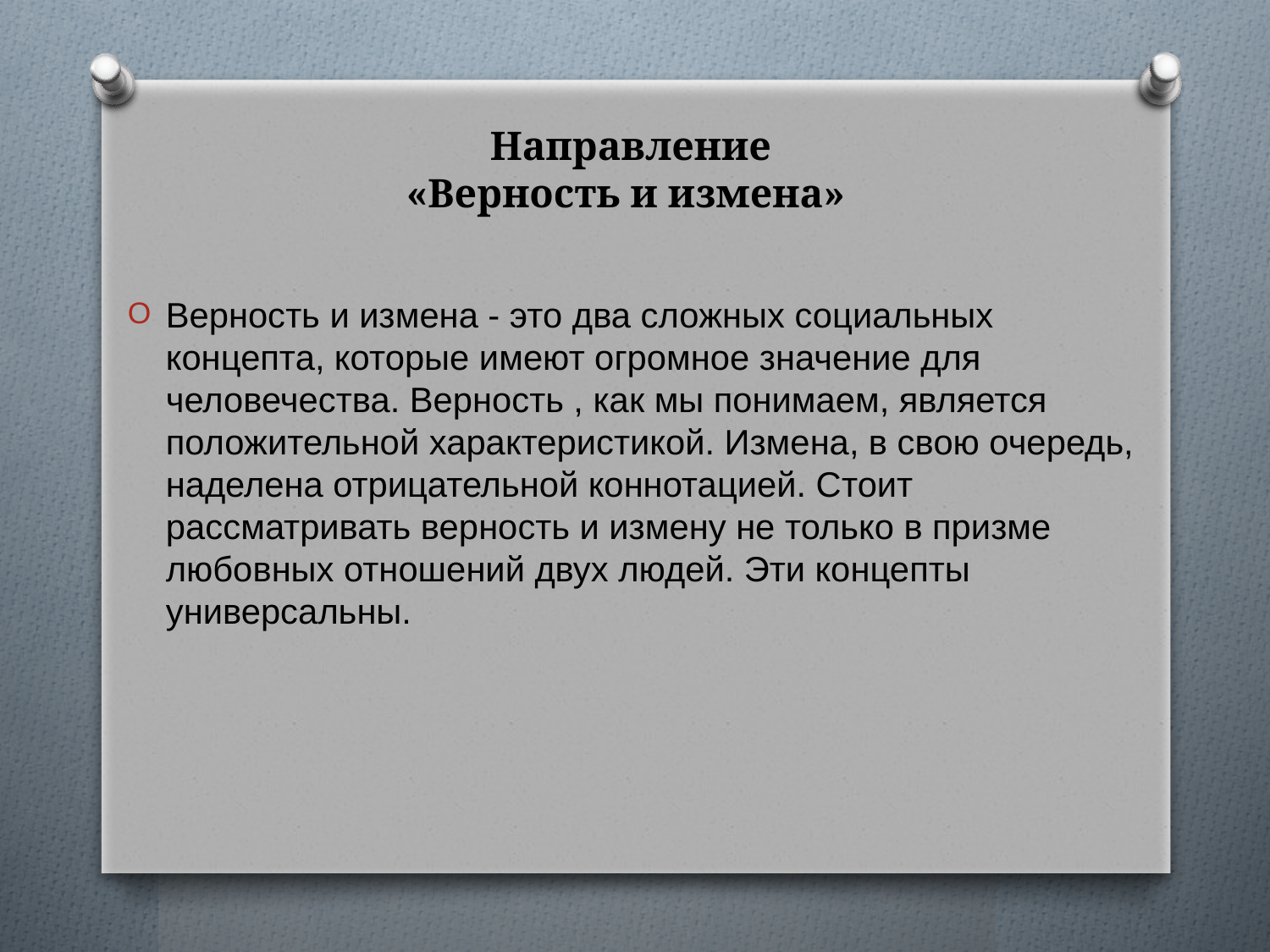

# Направление «Верность и измена»
Верность и измена - это два сложных социальных концепта, которые имеют огромное значение для человечества. Верность , как мы понимаем, является положительной характеристикой. Измена, в свою очередь, наделена отрицательной коннотацией. Стоит рассматривать верность и измену не только в призме любовных отношений двух людей. Эти концепты универсальны.